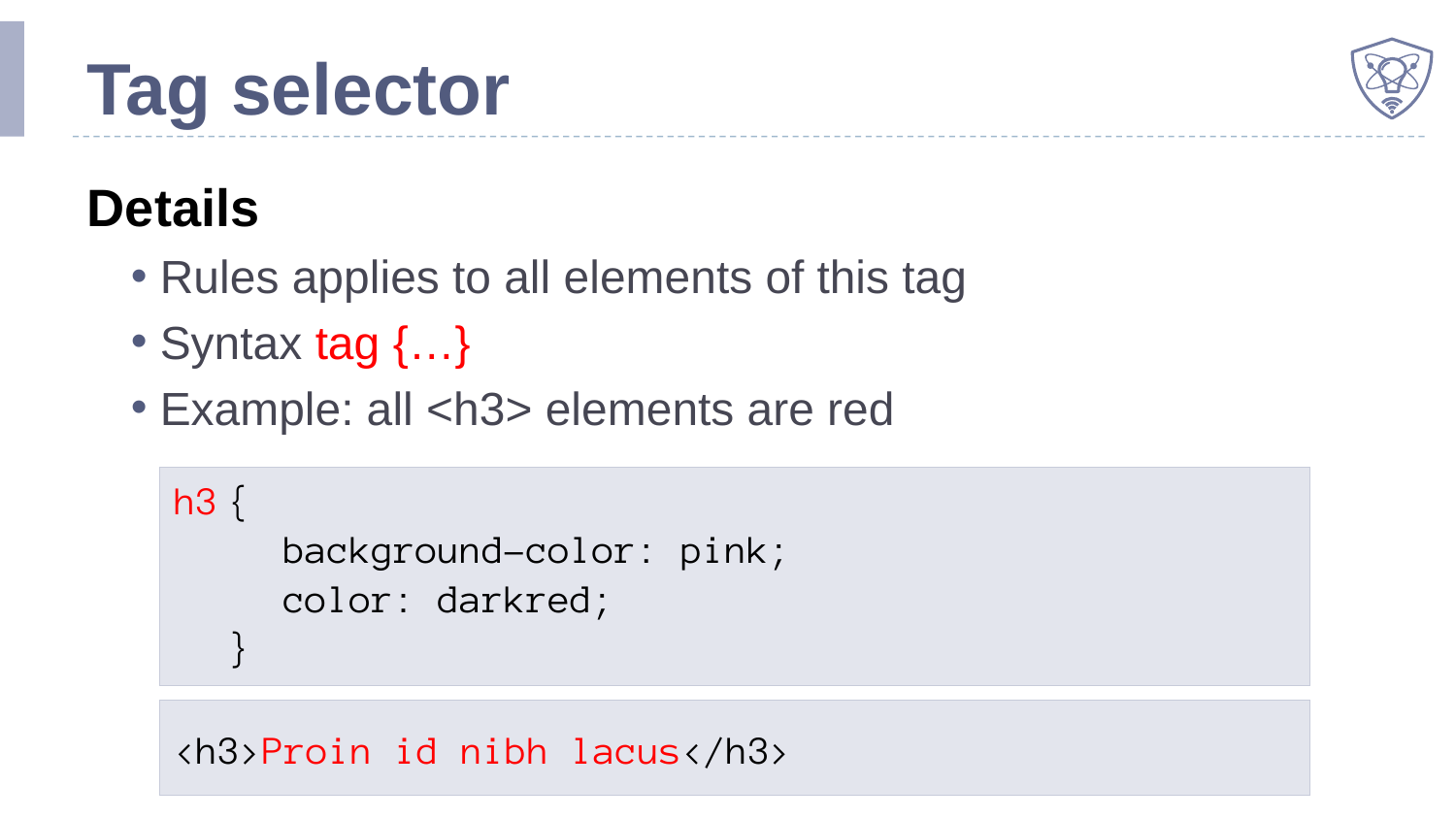

# Tag selector
Details
Rules applies to all elements of this tag
Syntax tag {…}
Example: all <h3> elements are red
h3	{
		background-color: pink;
		color: darkred;
	}
<h3>Proin id nibh lacus</h3>